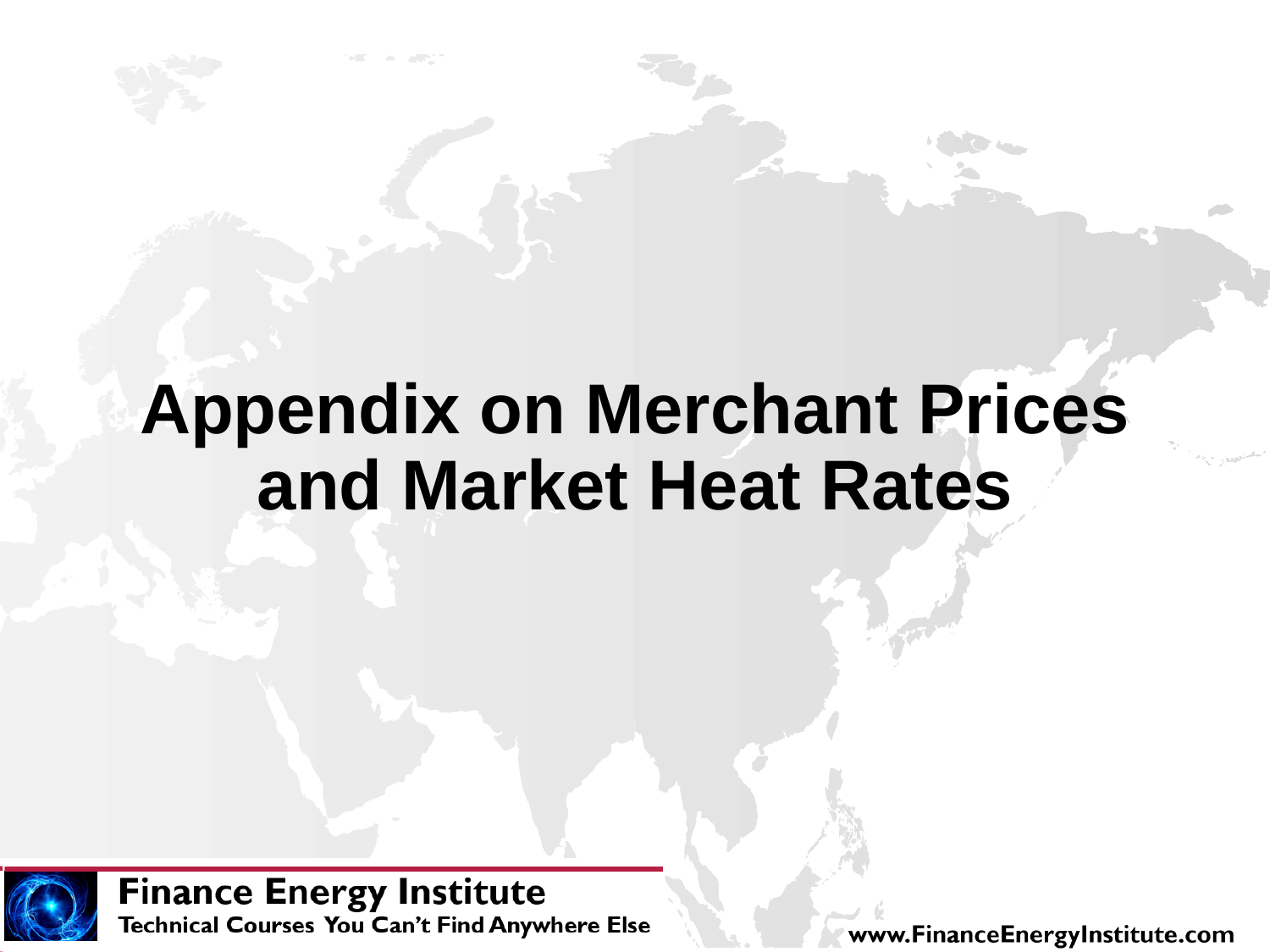

# Appendix on Merchant Prices and Market Heat Rates